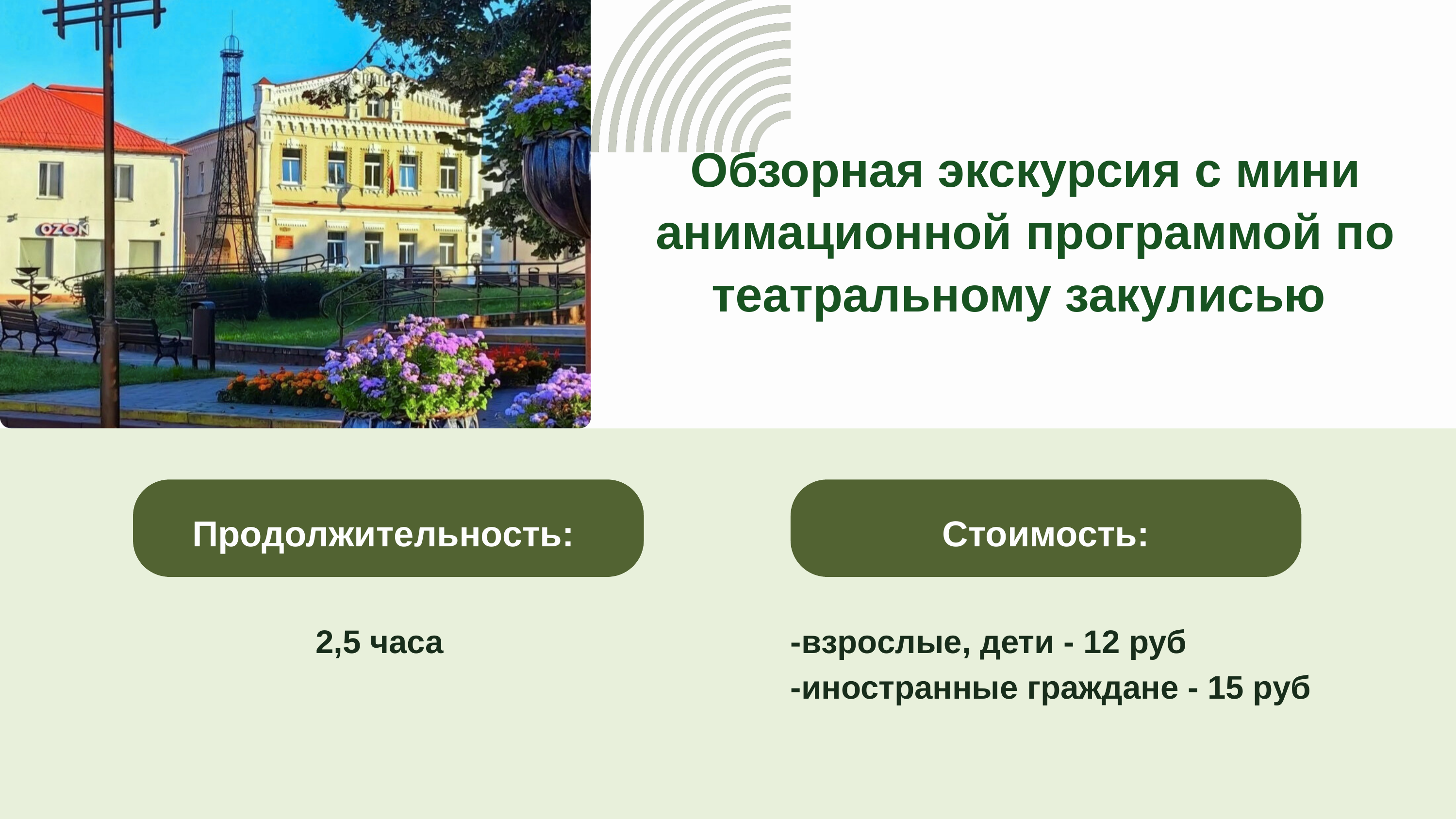

Обзорная экскурсия с мини анимационной программой по театральному закулисью

Продолжительность:

Стоимость:
2,5 часа
-взрослые, дети - 12 руб
-иностранные граждане - 15 руб